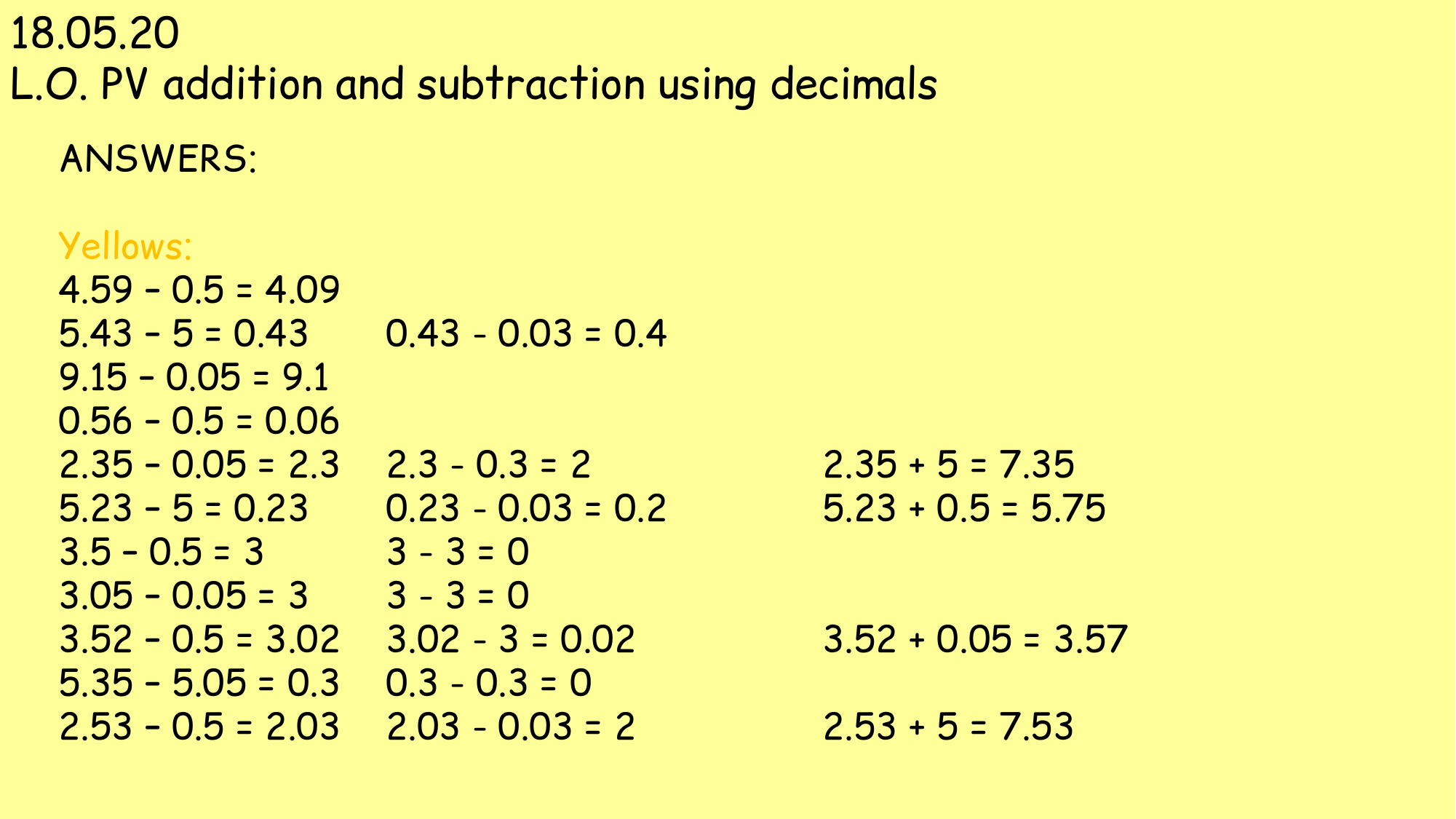

18.05.20
L.O. PV addition and subtraction using decimals
ANSWERS:

Yellows:
4.59 – 0.5 = 4.09
5.43 – 5 = 0.43	0.43 - 0.03 = 0.4
9.15 – 0.05 = 9.1
0.56 – 0.5 = 0.06
2.35 – 0.05 = 2.3	2.3 - 0.3 = 2			2.35 + 5 = 7.35
5.23 – 5 = 0.23	0.23 - 0.03 = 0.2		5.23 + 0.5 = 5.75
3.5 – 0.5 = 3		3 - 3 = 0
3.05 – 0.05 = 3	3 - 3 = 0
3.52 – 0.5 = 3.02	3.02 - 3 = 0.02		3.52 + 0.05 = 3.57
5.35 – 5.05 = 0.3	0.3 - 0.3 = 0
2.53 – 0.5 = 2.03	2.03 - 0.03 = 2		2.53 + 5 = 7.53